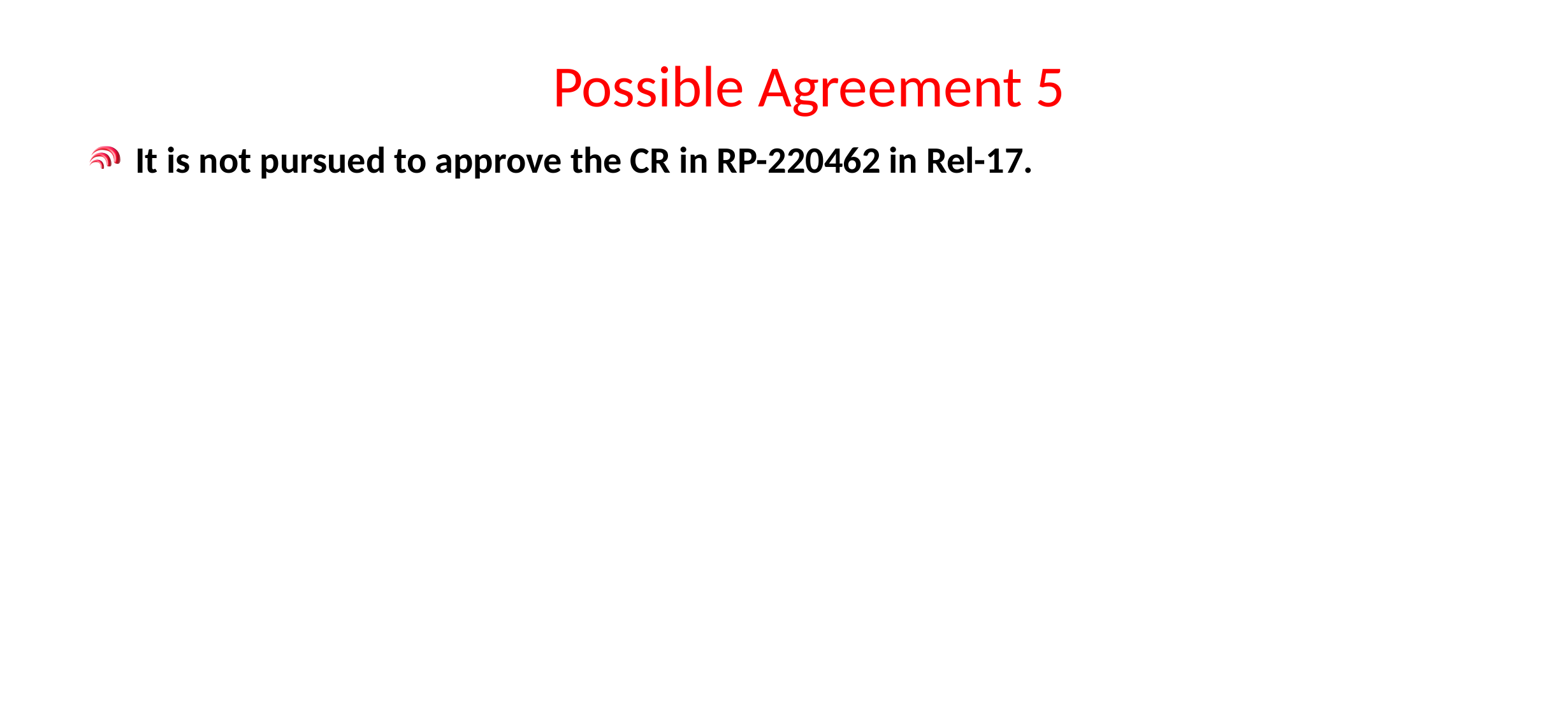

# Possible Agreement 5
It is not pursued to approve the CR in RP-220462 in Rel-17.